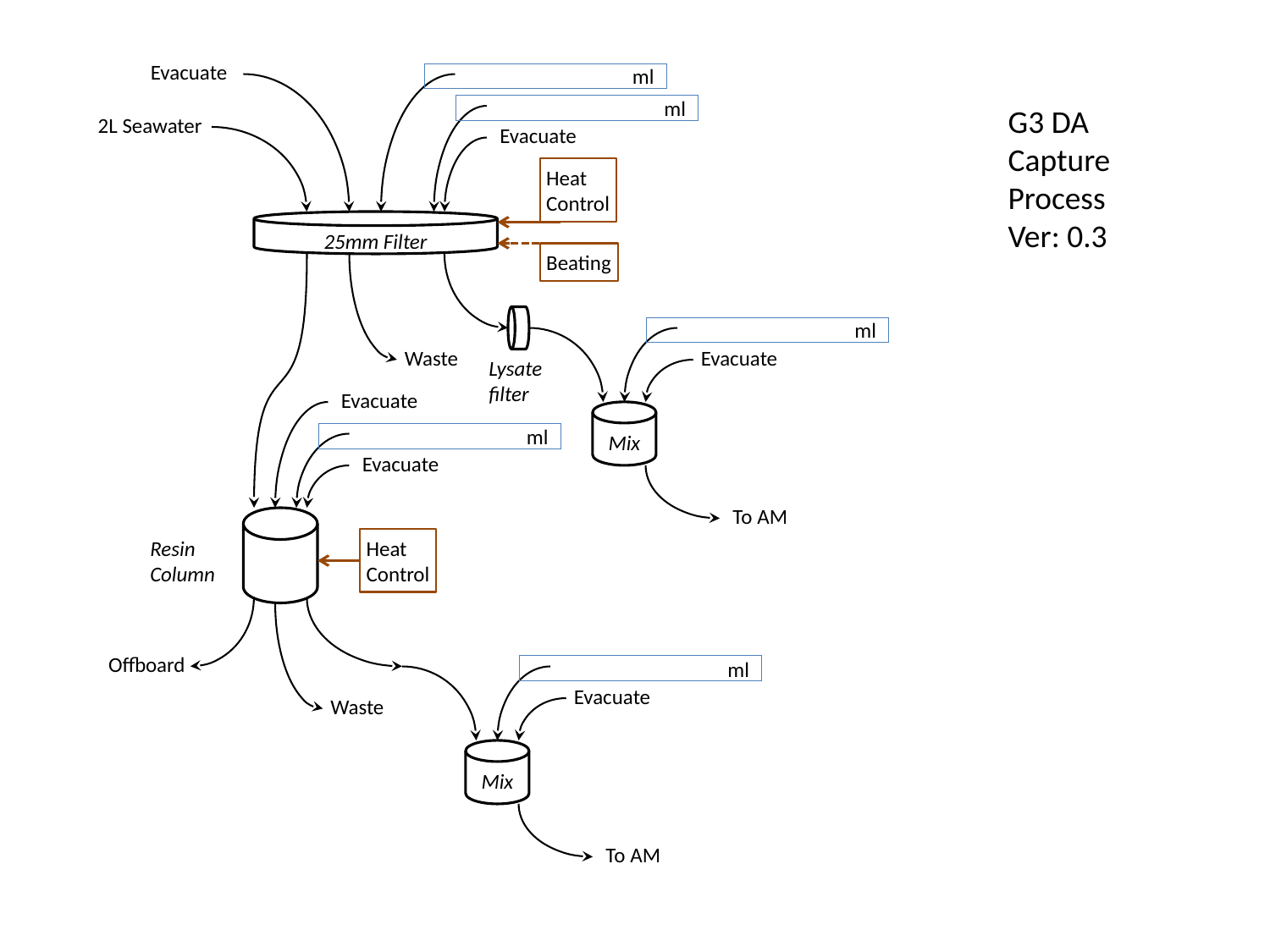

Evacuate
	 ml

	 ml
G3 DA
Capture
Process
Ver: 0.3
2L Seawater

Evacuate

Heat
Control

25mm Filter
Beating

	 ml

Waste
Evacuate
Lysate filter

Evacuate

	 ml
Mix

Evacuate

To AM

Resin
Column
Heat
Control

Offboard
	 ml

Evacuate
Waste

Mix
To AM